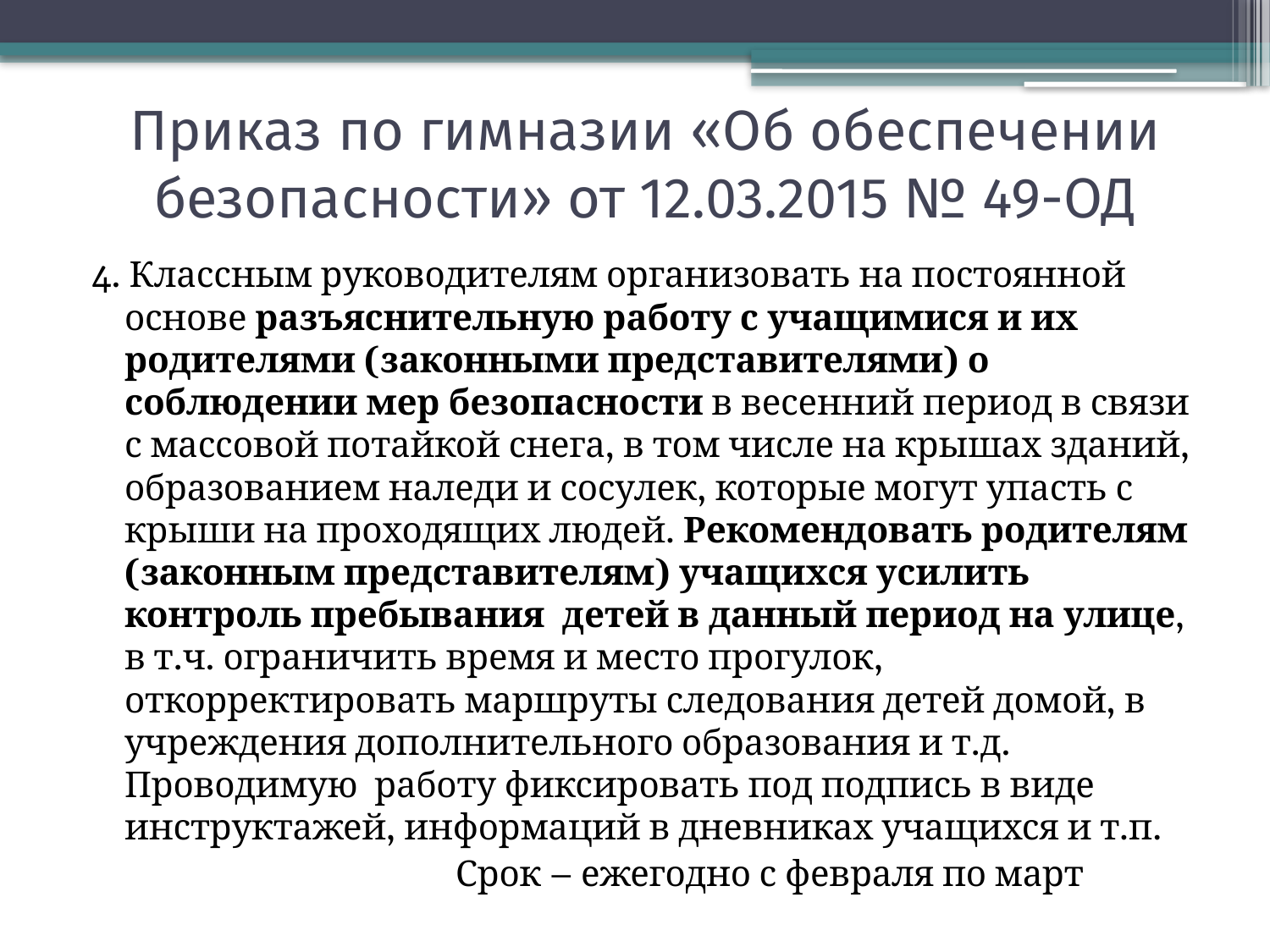

# Приказ по гимназии «Об обеспечении безопасности» от 12.03.2015 № 49-ОД
4. Классным руководителям организовать на постоянной основе разъяснительную работу с учащимися и их родителями (законными представителями) о соблюдении мер безопасности в весенний период в связи с массовой потайкой снега, в том числе на крышах зданий, образованием наледи и сосулек, которые могут упасть с крыши на проходящих людей. Рекомендовать родителям (законным представителям) учащихся усилить контроль пребывания  детей в данный период на улице, в т.ч. ограничить время и место прогулок, откорректировать маршруты следования детей домой, в учреждения дополнительного образования и т.д. Проводимую  работу фиксировать под подпись в виде инструктажей, информаций в дневниках учащихся и т.п.
                                           Срок – ежегодно с февраля по март